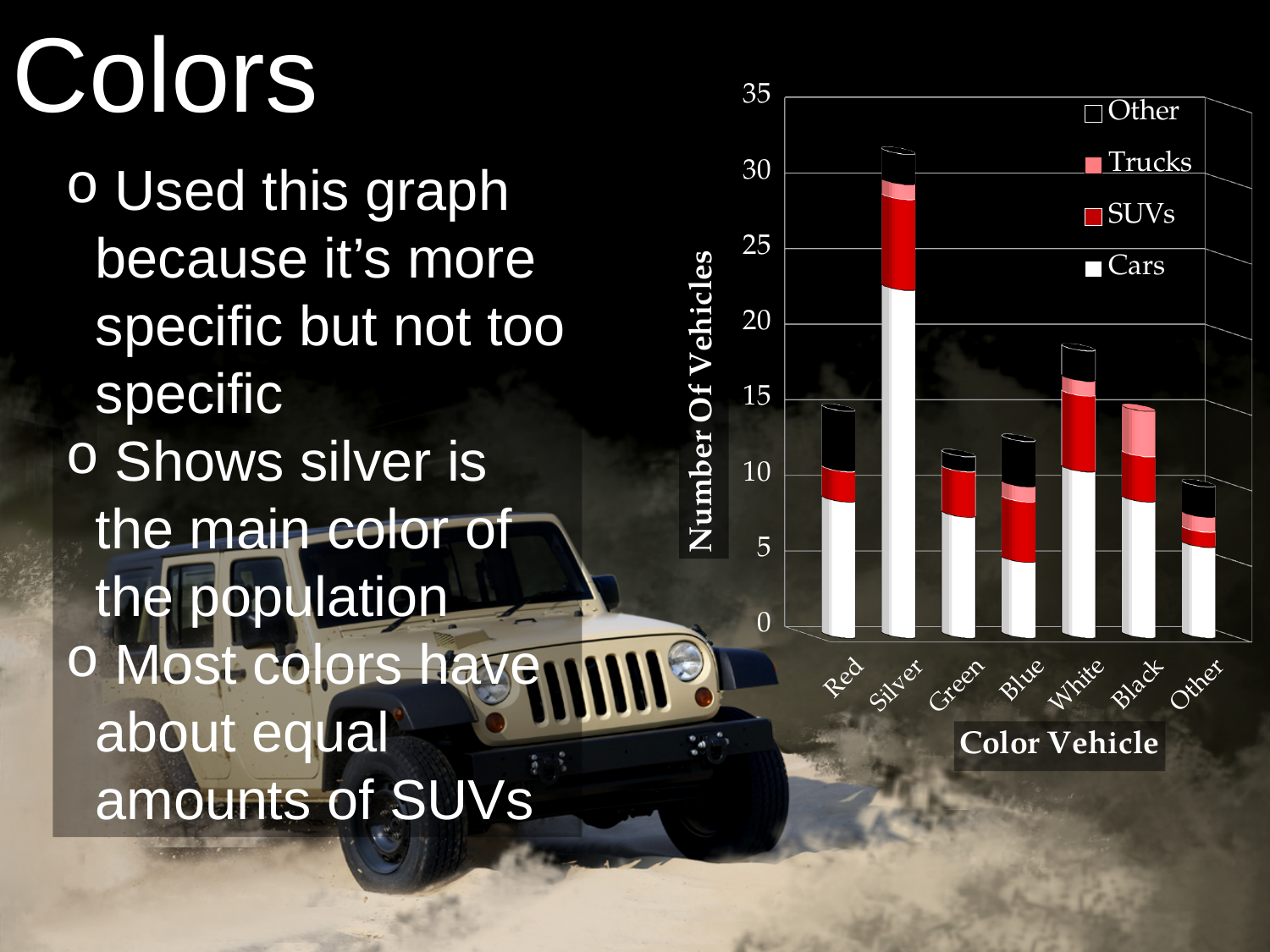

Colors

[unsupported chart]

 Used this graph because it’s more specific but not too specific
 Shows silver is the main color of the population
 Most colors have about equal amounts of SUVs